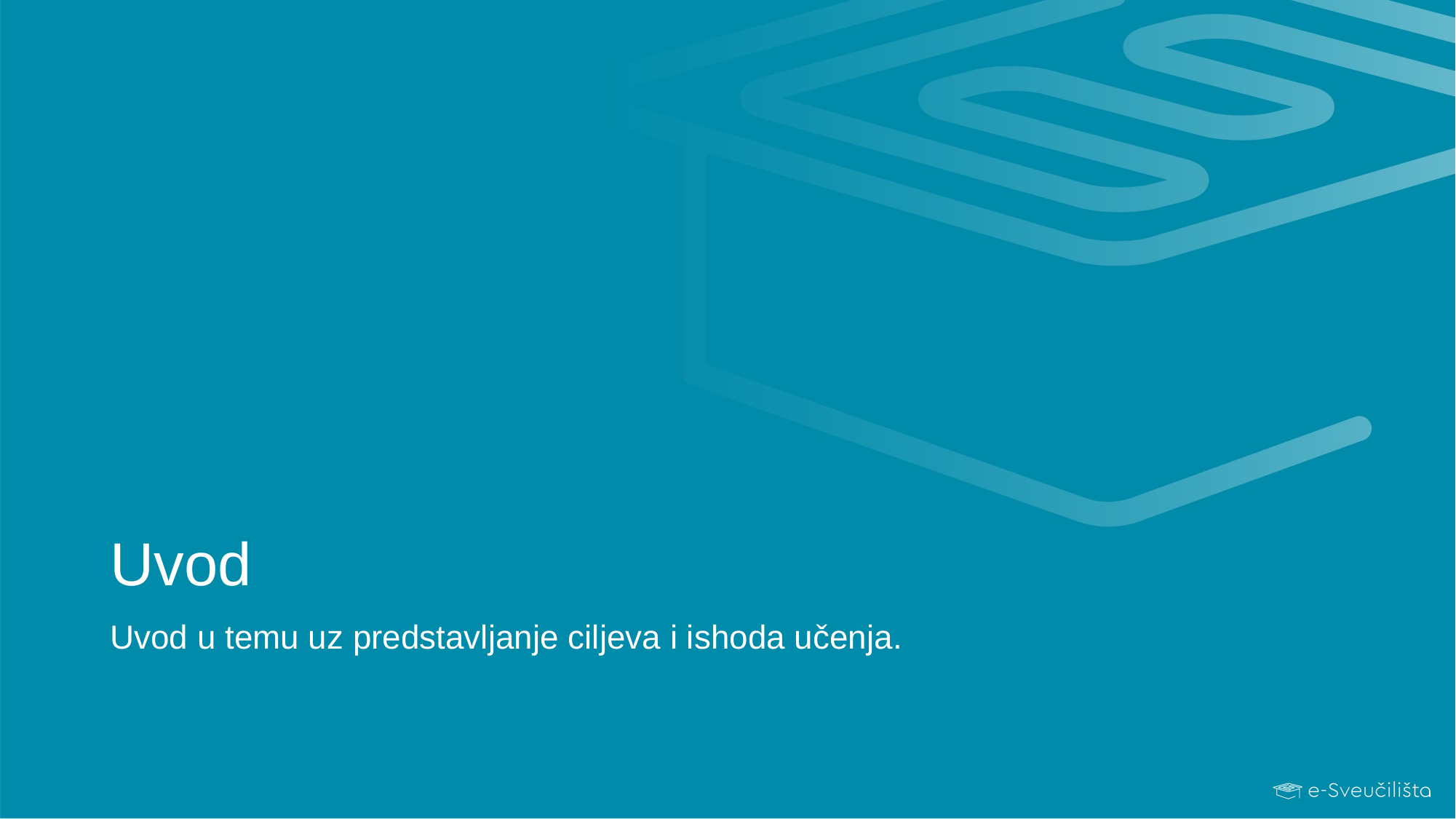

# Uvod
Uvod u temu uz predstavljanje ciljeva i ishoda učenja.